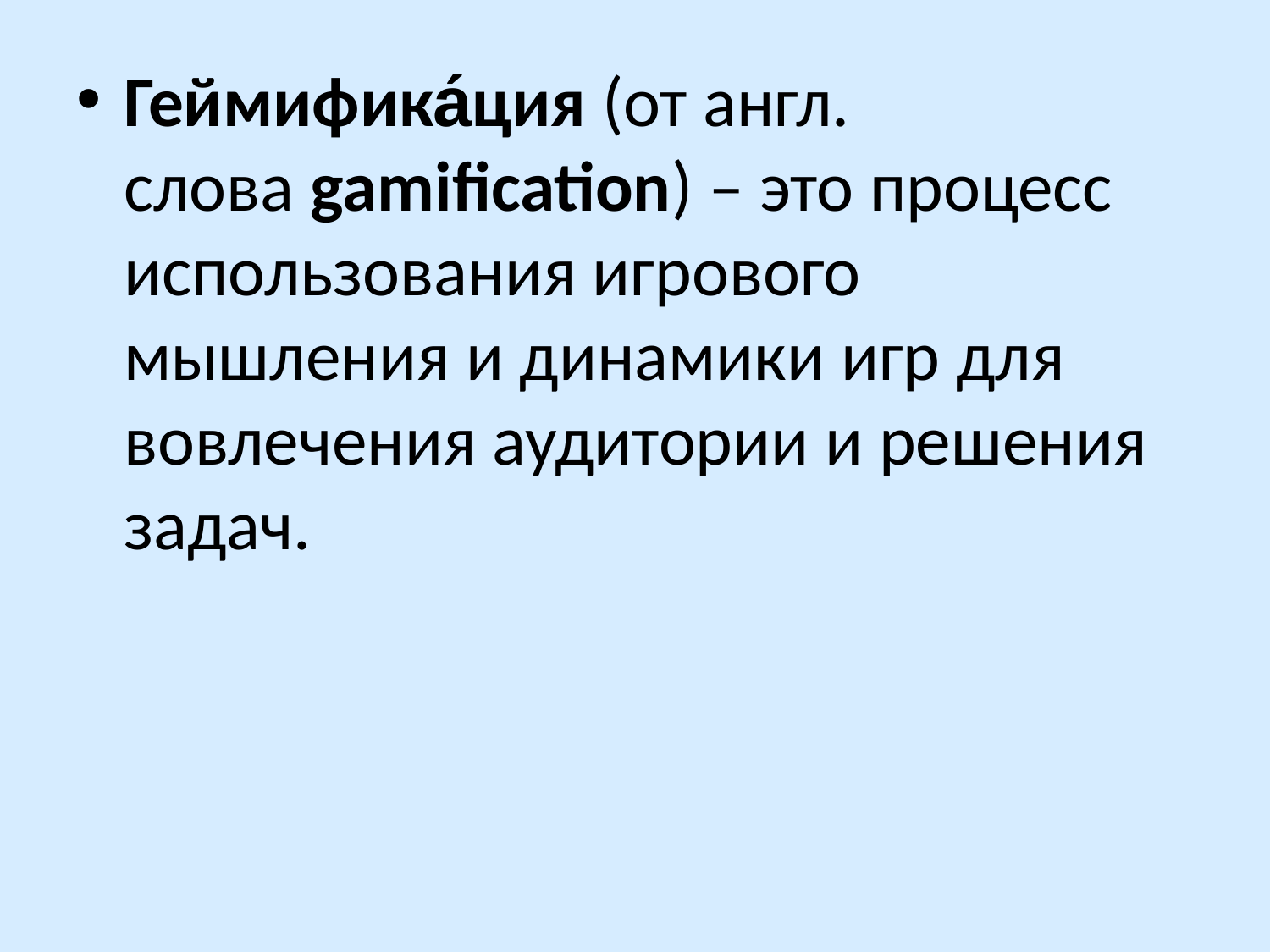

#
Геймифика́ция (от англ. слова gamification) – это процесс использования игрового мышления и динамики игр для вовлечения аудитории и решения задач.